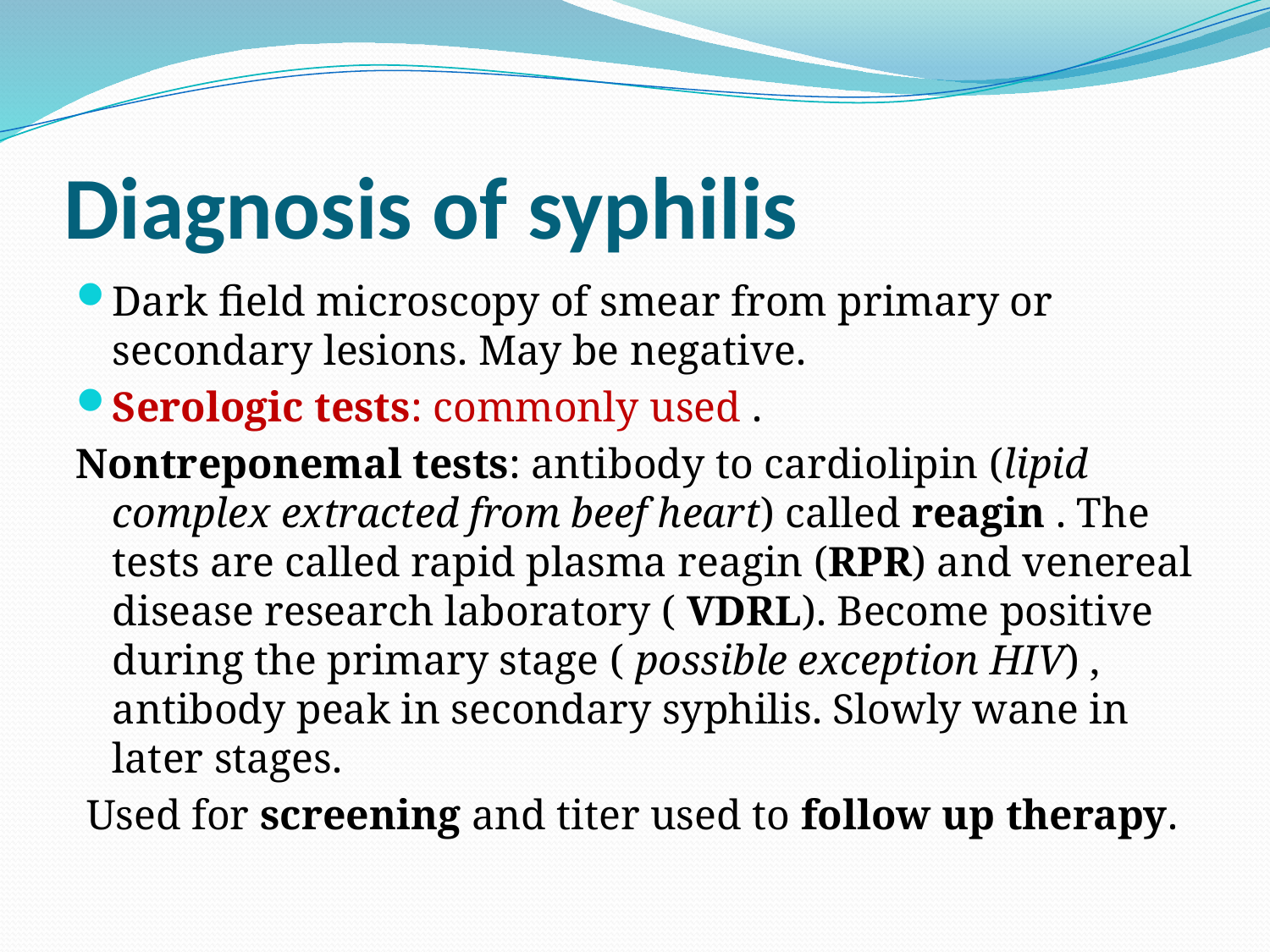

# Diagnosis of syphilis
Dark field microscopy of smear from primary or secondary lesions. May be negative.
Serologic tests: commonly used .
Nontreponemal tests: antibody to cardiolipin (lipid complex extracted from beef heart) called reagin . The tests are called rapid plasma reagin (RPR) and venereal disease research laboratory ( VDRL). Become positive during the primary stage ( possible exception HIV) , antibody peak in secondary syphilis. Slowly wane in later stages.
 Used for screening and titer used to follow up therapy.